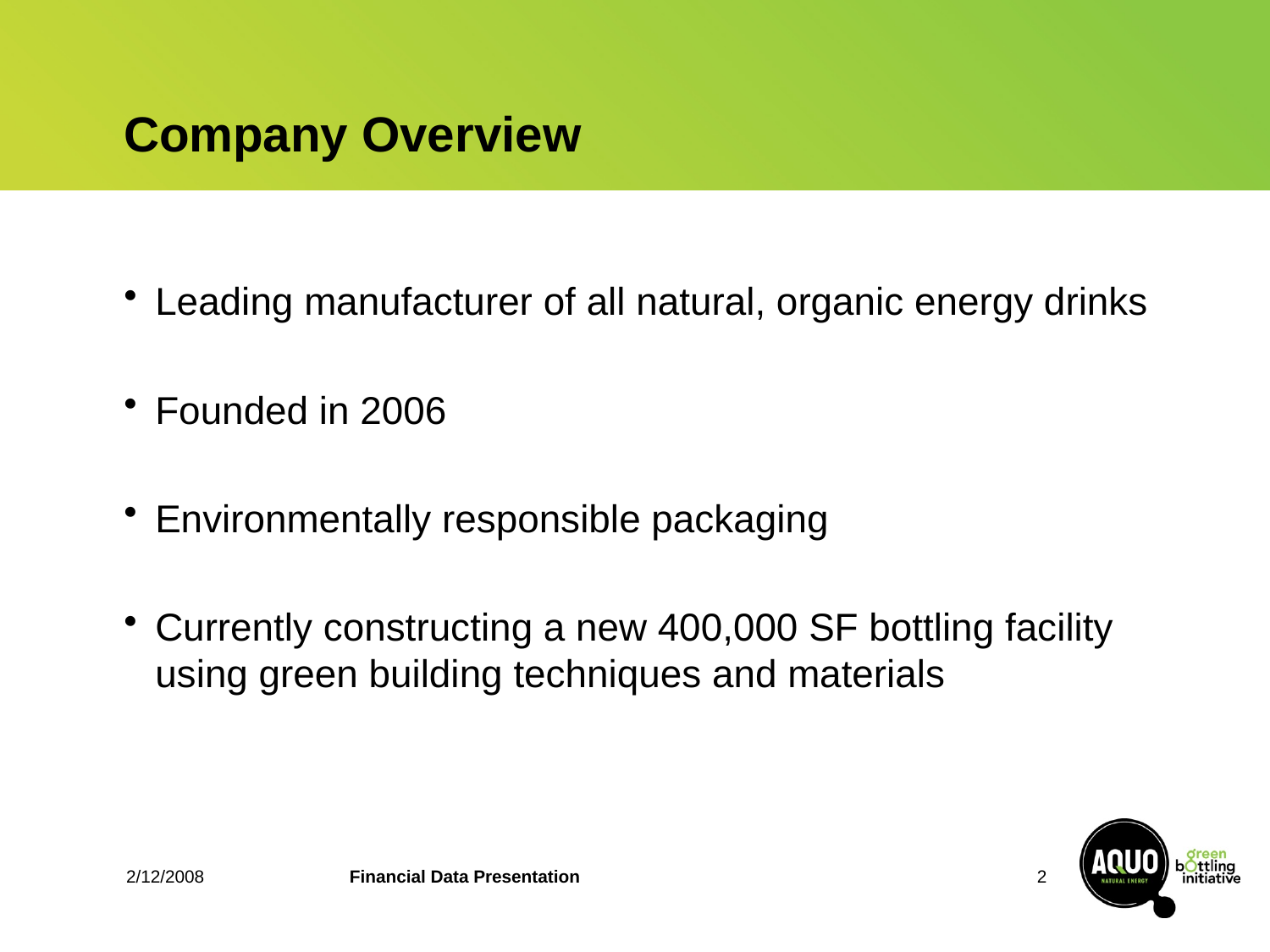

# Company Overview
Leading manufacturer of all natural, organic energy drinks

Founded in 2006

Environmentally responsible packaging

Currently constructing a new 400,000 SF bottling facility using green building techniques and materials

2/12/2008
Financial Data Presentation
2